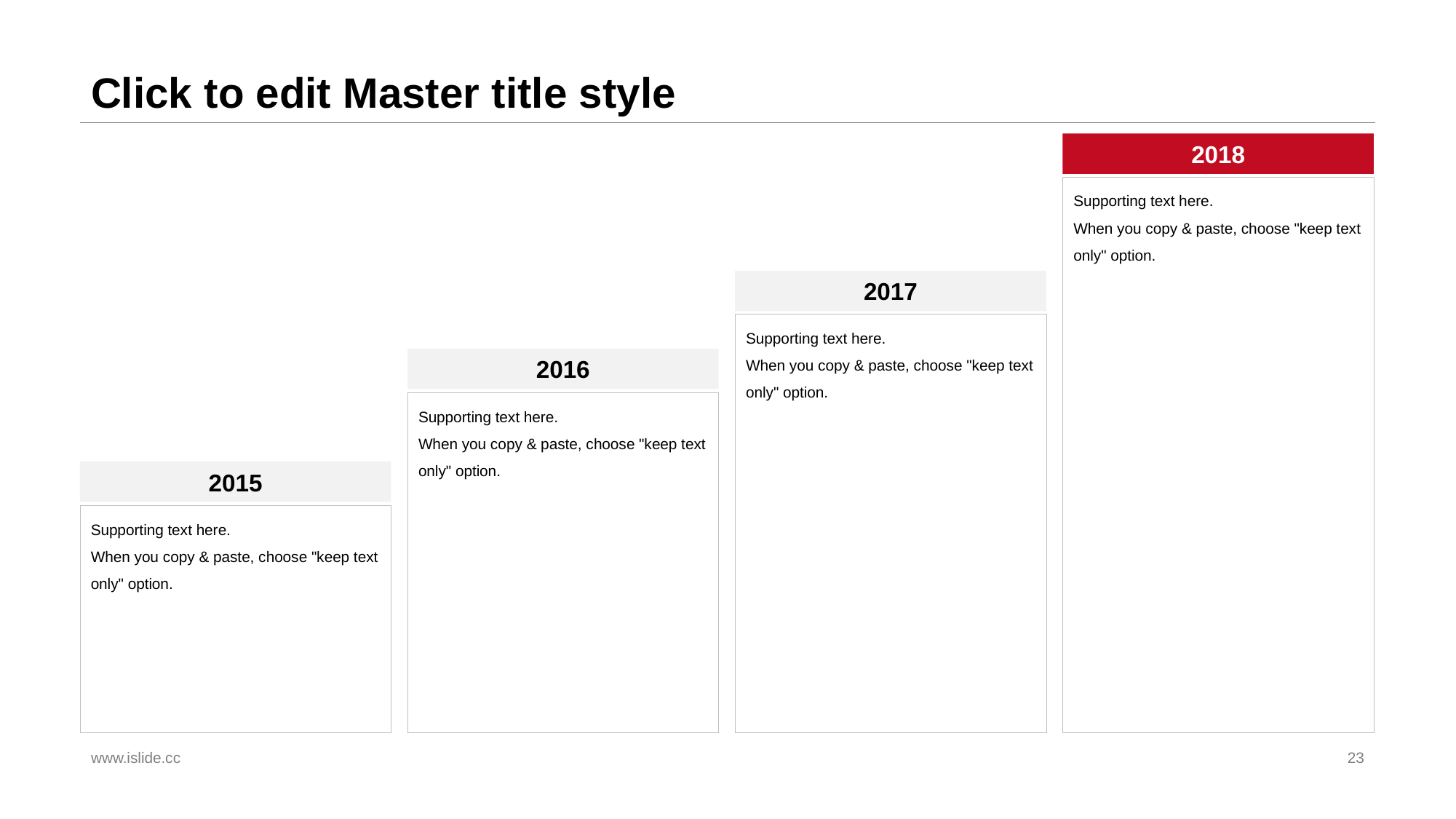

# Click to edit Master title style
2018
Supporting text here.
When you copy & paste, choose "keep text only" option.
2017
Supporting text here.
When you copy & paste, choose "keep text only" option.
2016
Supporting text here.
When you copy & paste, choose "keep text only" option.
2015
Supporting text here.
When you copy & paste, choose "keep text only" option.
www.islide.cc
23